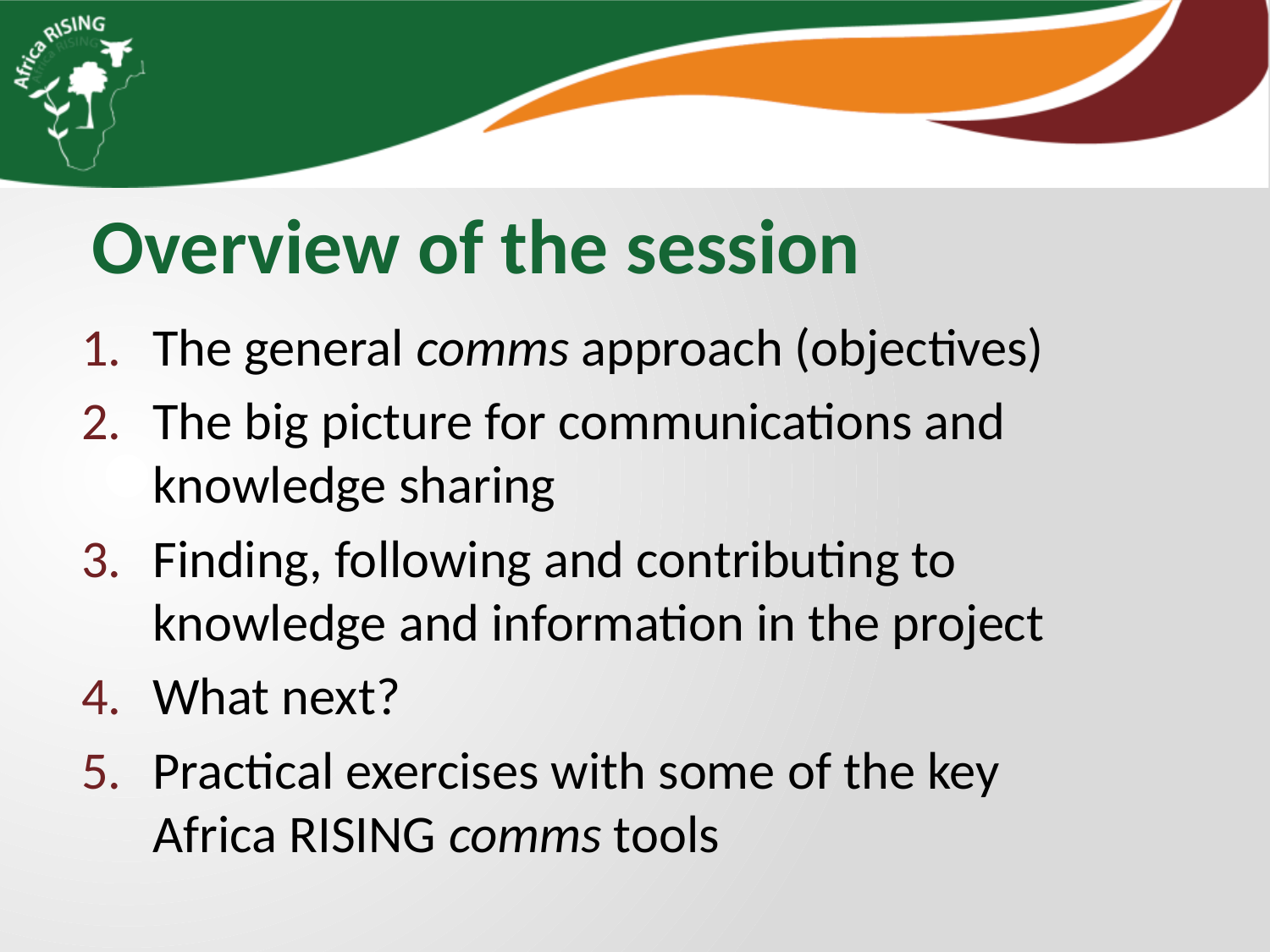

Overview of the session
The general comms approach (objectives)
The big picture for communications and knowledge sharing
Finding, following and contributing to knowledge and information in the project
What next?
Practical exercises with some of the key Africa RISING comms tools